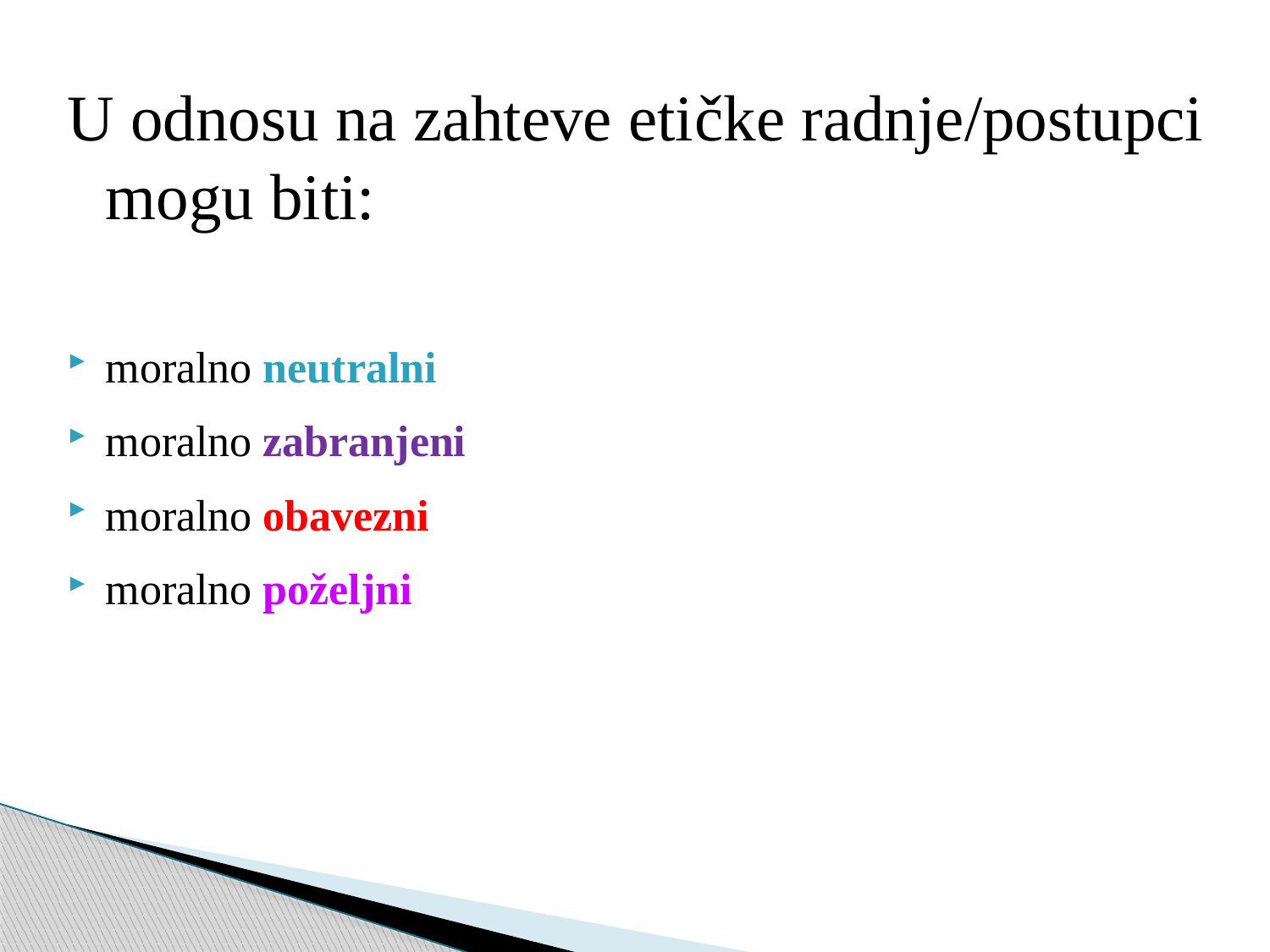

U odnosu na zahteve etičke radnje/postupci  mogu biti:

moralno neutralni
moralno zabranjeni
moralno obavezni
moralno poželjni